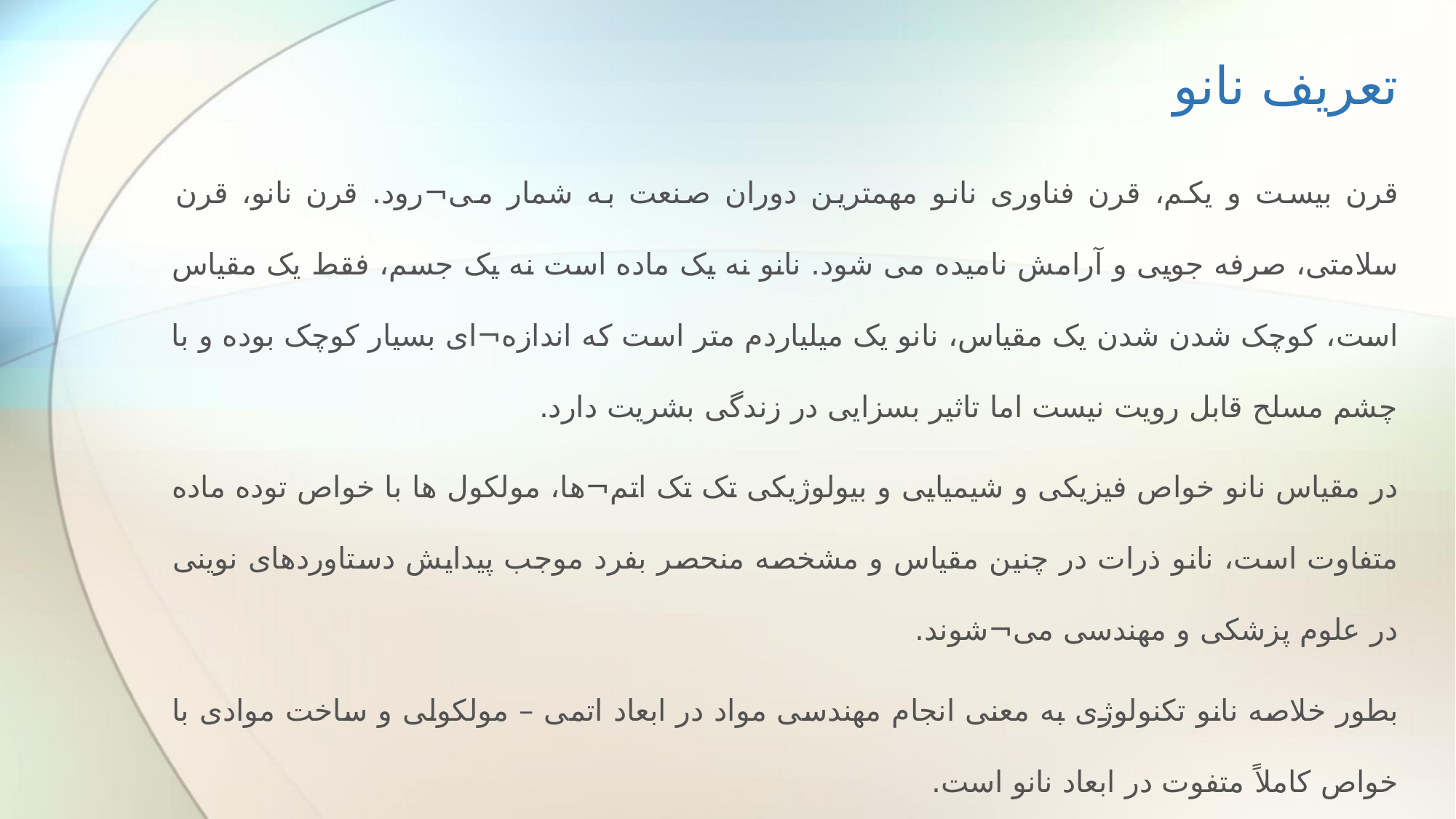

# تعریف نانو
قرن بیست و یکم، قرن فناوری نانو مهمترین دوران صنعت به شمار می¬رود. قرن نانو، قرن سلامتی، صرفه جویی و آرامش نامیده می شود. نانو نه یک ماده است نه یک جسم، فقط یک مقیاس است، کوچک شدن شدن یک مقیاس، نانو یک میلیاردم متر است که اندازه¬ای بسیار کوچک بوده و با چشم مسلح قابل رویت نیست اما تاثیر بسزایی در زندگی بشریت دارد.
در مقیاس نانو خواص فیزیکی و شیمیایی و بیولوژیکی تک تک اتم¬ها، مولکول ها با خواص توده ماده متفاوت است، نانو ذرات در چنین مقیاس و مشخصه منحصر بفرد موجب پیدایش دستاوردهای نوینی در علوم پزشکی و مهندسی می¬شوند.
بطور خلاصه نانو تکنولوژی به معنی انجام مهندسی مواد در ابعاد اتمی – مولکولی و ساخت موادی با خواص کاملاً متفوت در ابعاد نانو است.